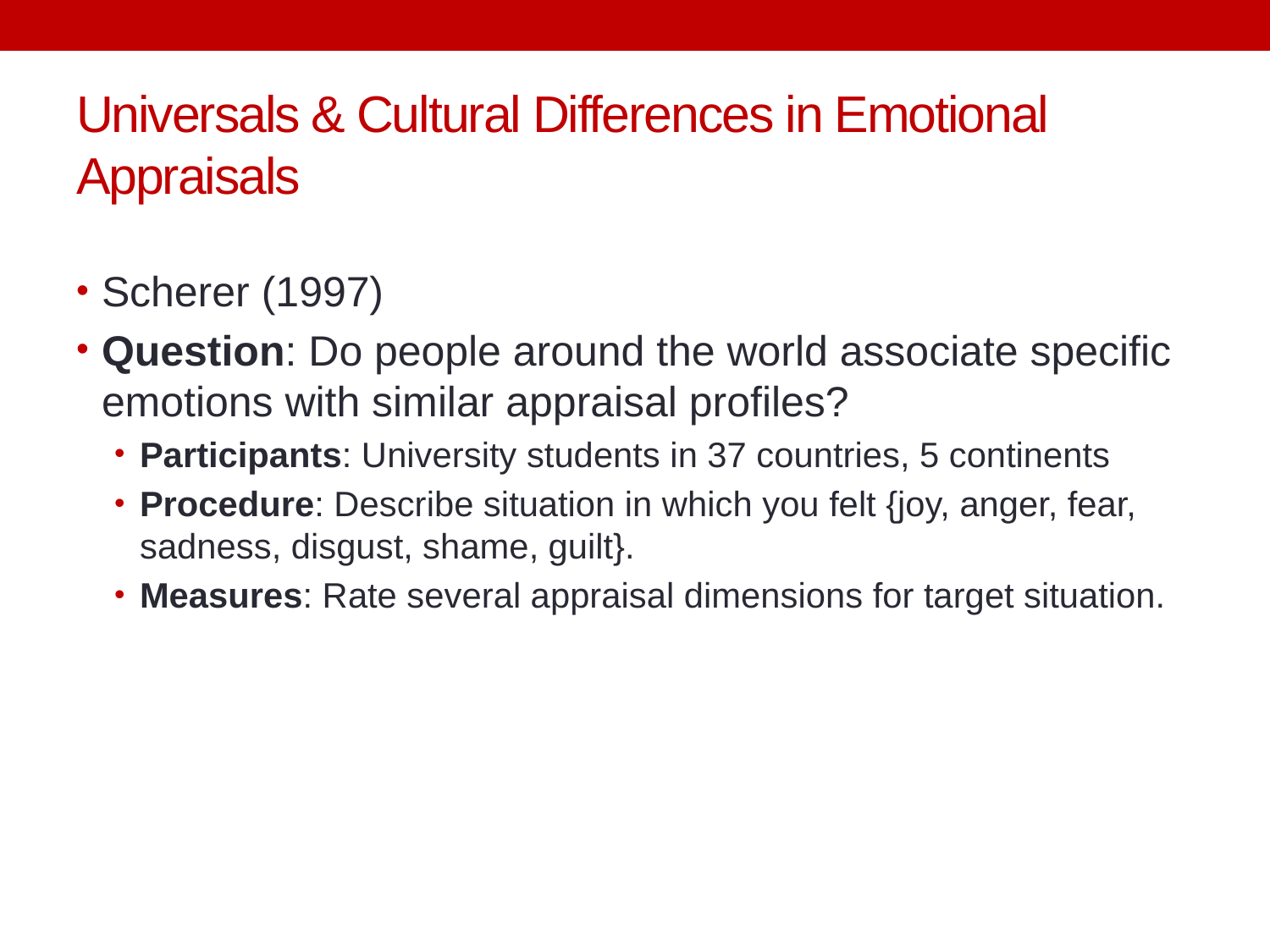

# Universals & Cultural Differences in Emotional Appraisals
Scherer (1997)
Question: Do people around the world associate specific emotions with similar appraisal profiles?
Participants: University students in 37 countries, 5 continents
Procedure: Describe situation in which you felt {joy, anger, fear, sadness, disgust, shame, guilt}.
Measures: Rate several appraisal dimensions for target situation.